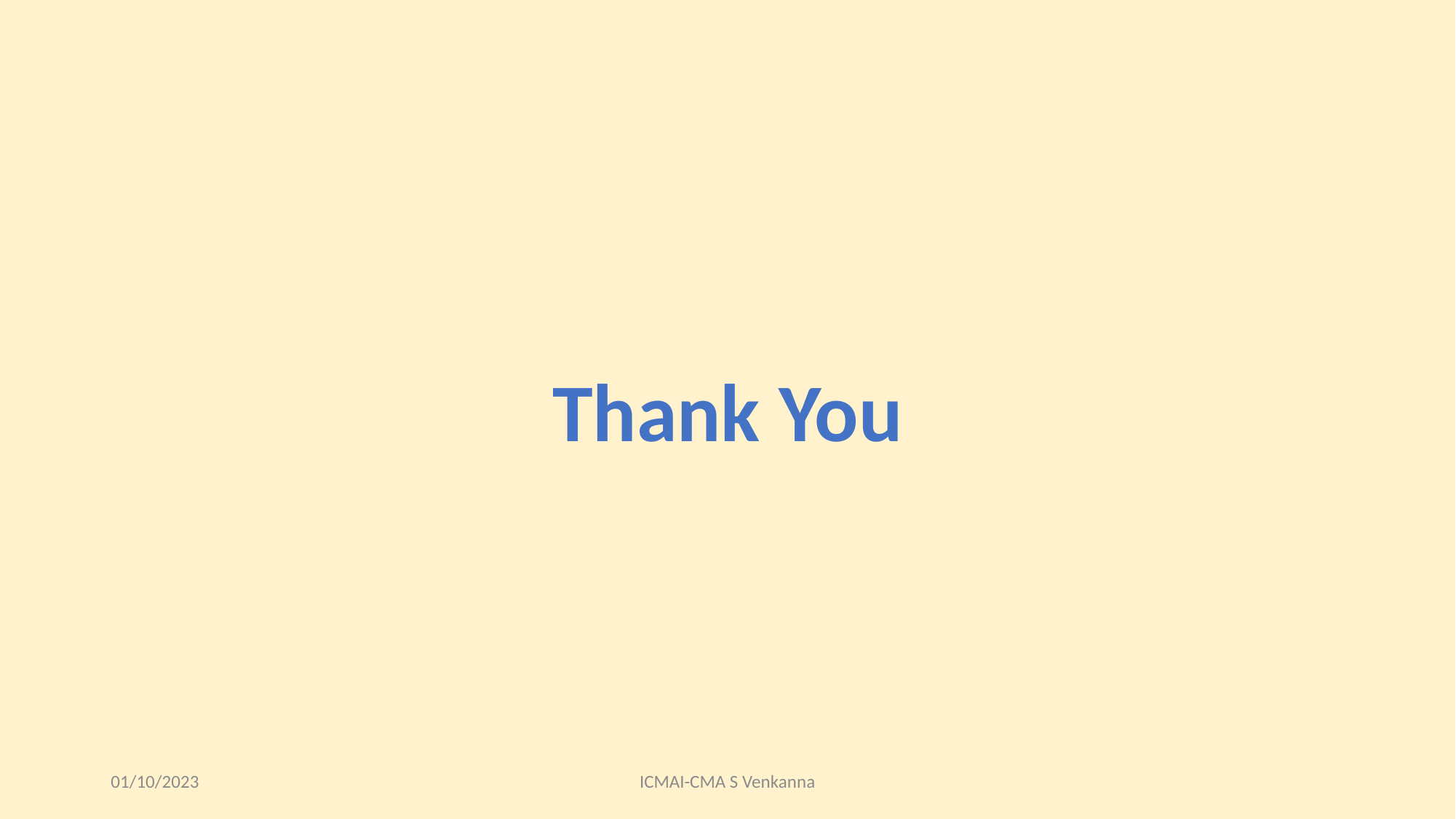

#

Thank You
01/10/2023
ICMAI-CMA S Venkanna